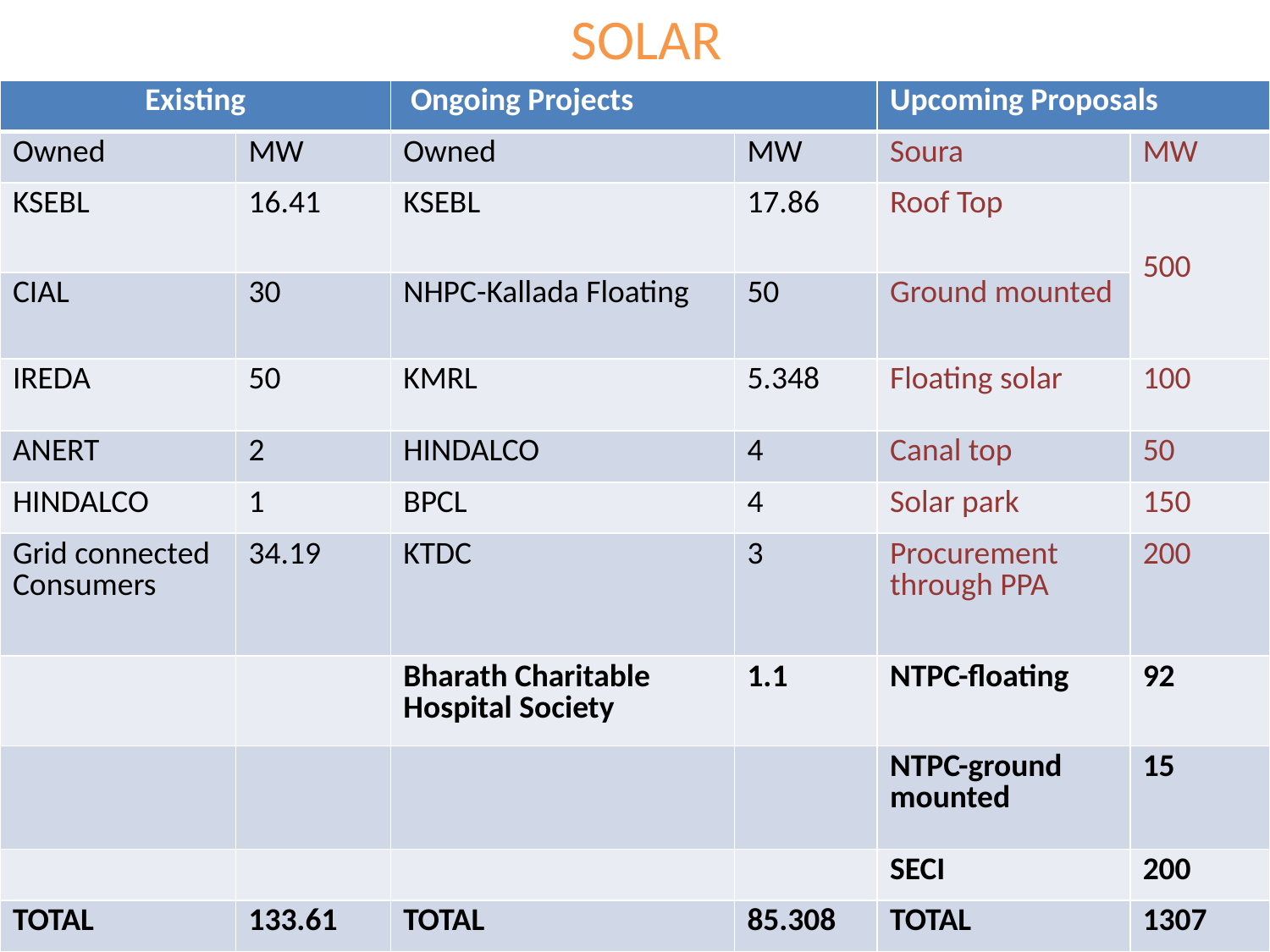

# SOLAR
| Existing |  | Ongoing Projects |  | Upcoming Proposals |  |
| --- | --- | --- | --- | --- | --- |
| Owned | MW | Owned | MW | Soura | MW |
| KSEBL | 16.41 | KSEBL | 17.86 | Roof Top | 500 |
| CIAL | 30 | NHPC-Kallada Floating | 50 | Ground mounted |  |
| IREDA | 50 | KMRL | 5.348 | Floating solar | 100 |
| ANERT | 2 | HINDALCO | 4 | Canal top | 50 |
| HINDALCO | 1 | BPCL | 4 | Solar park | 150 |
| Grid connected Consumers | 34.19 | KTDC | 3 | Procurement through PPA | 200 |
|  |  | Bharath Charitable Hospital Society | 1.1 | NTPC-floating | 92 |
|  |  |  |  | NTPC-ground mounted | 15 |
|  |  |  |  | SECI | 200 |
| TOTAL | 133.61 | TOTAL | 85.308 | TOTAL | 1307 |